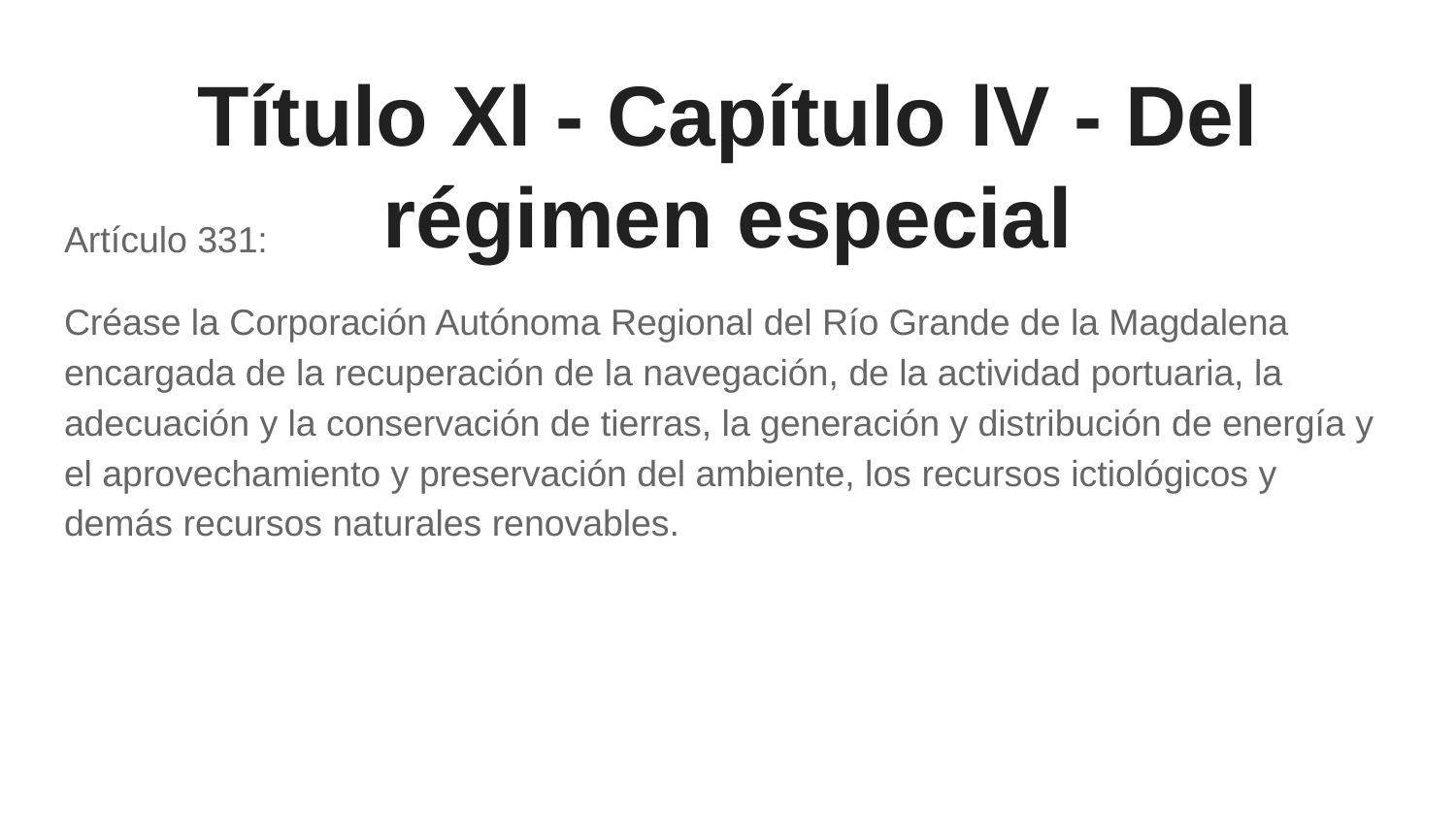

# Título Xl - Capítulo lV - Del régimen especial
Artículo 331:
Créase la Corporación Autónoma Regional del Río Grande de la Magdalena encargada de la recuperación de la navegación, de la actividad portuaria, la adecuación y la conservación de tierras, la generación y distribución de energía y el aprovechamiento y preservación del ambiente, los recursos ictiológicos y demás recursos naturales renovables.